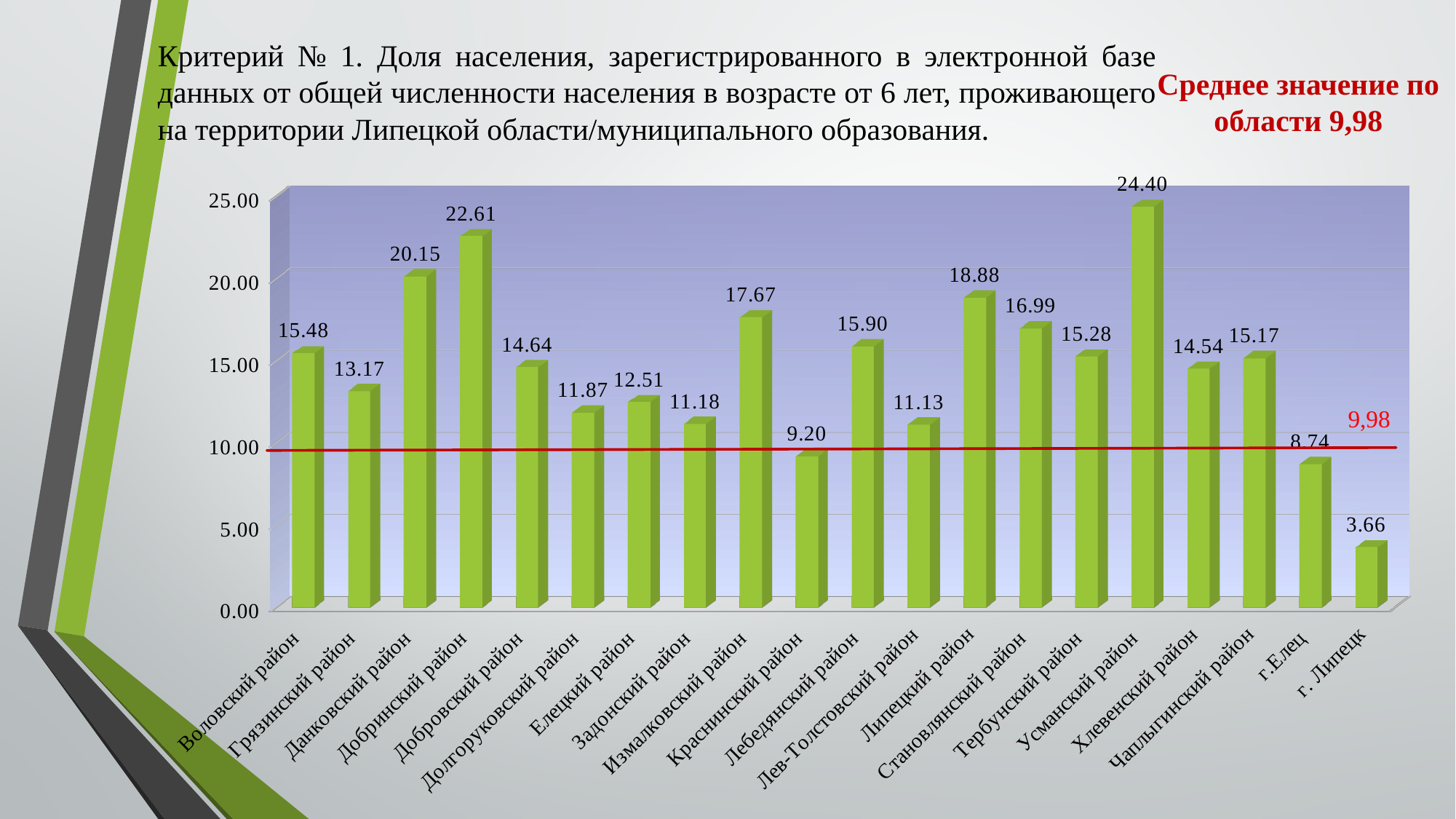

Критерий № 1. Доля населения, зарегистрированного в электронной базе данных от общей численности населения в возрасте от 6 лет, проживающего на территории Липецкой области/муниципального образования.
Среднее значение по области 9,98

[unsupported chart]

9,98